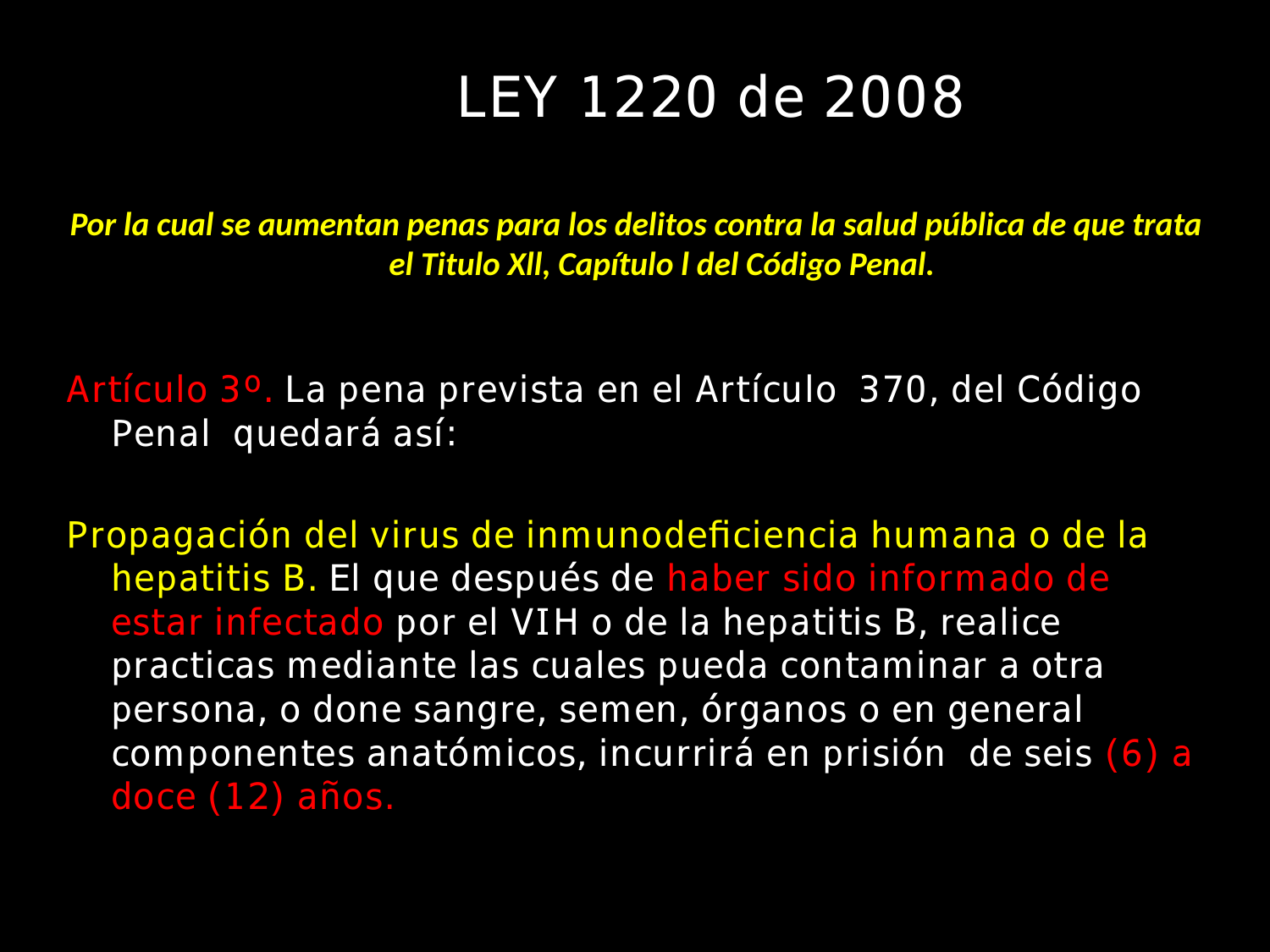

LEY 1220 de 2008
Por la cual se aumentan penas para los delitos contra la salud pública de que trata  el Titulo Xll, Capítulo l del Código Penal.

Artículo 3º. La pena prevista en el Artículo  370, del Código Penal  quedará así:

Propagación del virus de inmunodeficiencia humana o de la hepatitis B. El que después de haber sido informado de estar infectado por el VIH o de la hepatitis B, realice practicas mediante las cuales pueda contaminar a otra persona, o done sangre, semen, órganos o en general componentes anatómicos, incurrirá en prisión  de seis (6) a doce (12) años.